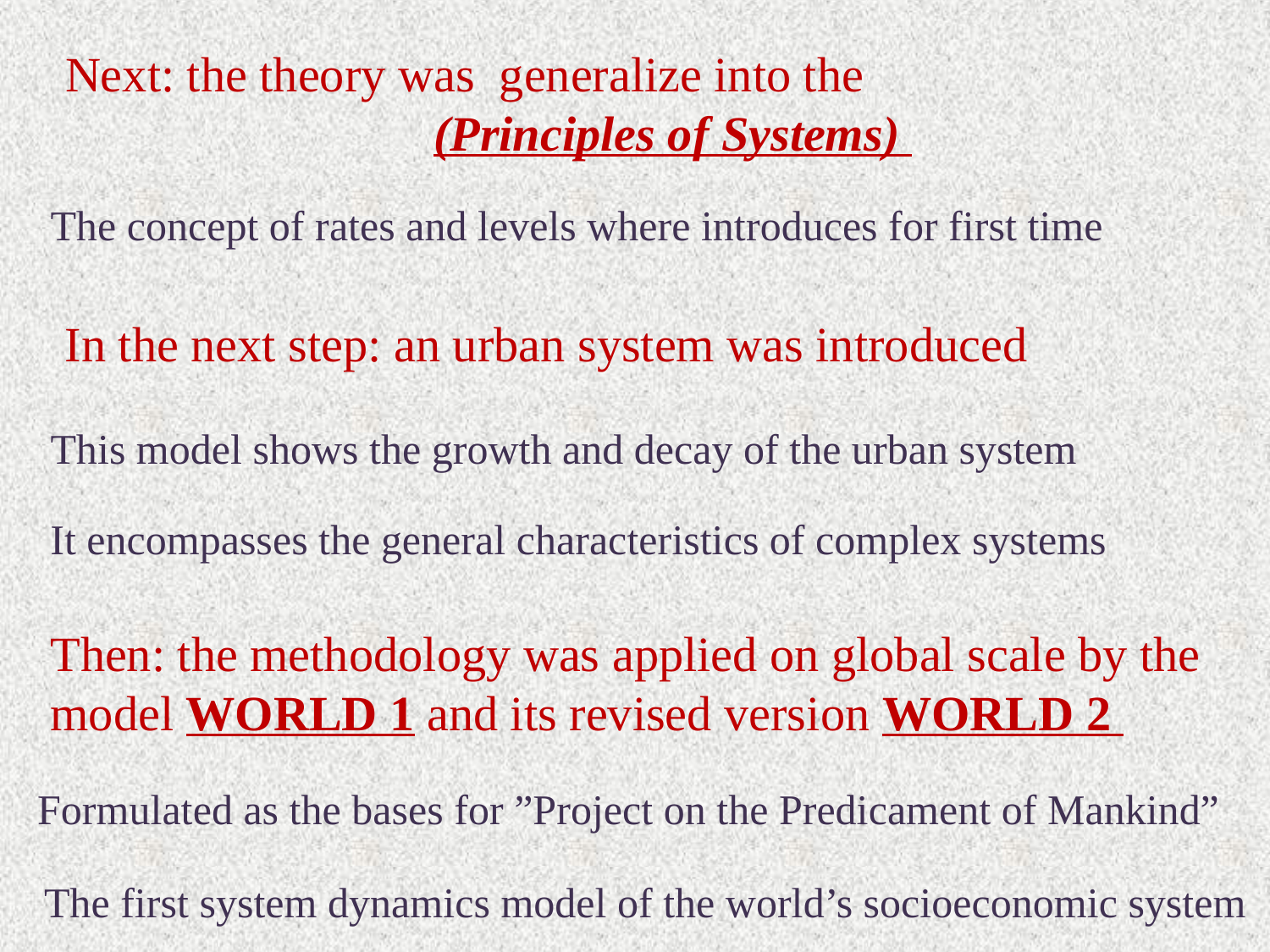

Next: the theory was  generalize into the
                              (Principles of Systems)
The concept of rates and levels where introduces for first time
In the next step: an urban system was introduced
This model shows the growth and decay of the urban system
It encompasses the general characteristics of complex systems
Then: the methodology was applied on global scale by the model WORLD 1 and its revised version WORLD 2
Formulated as the bases for ”Project on the Predicament of Mankind”
The first system dynamics model of the world’s socioeconomic system